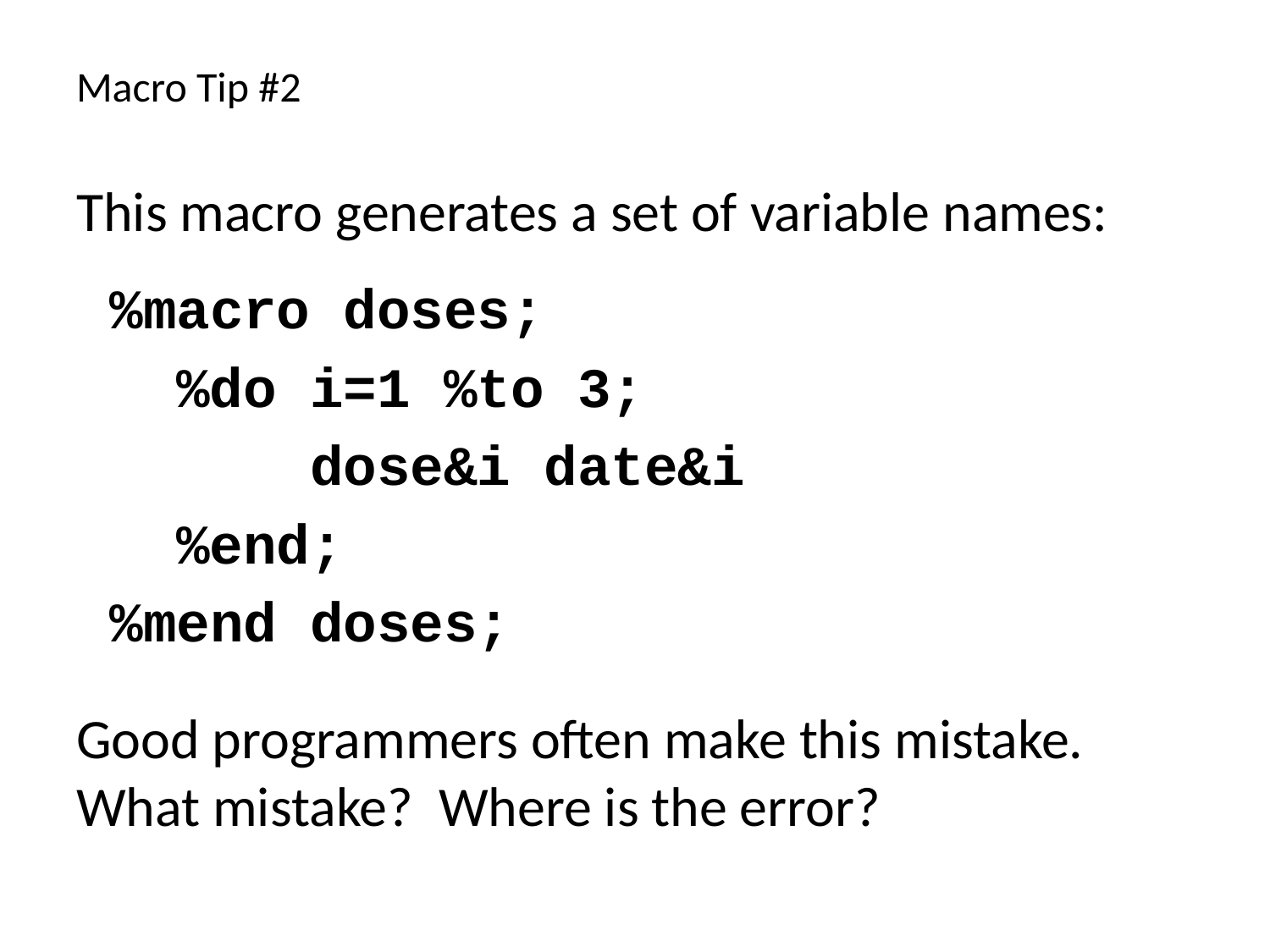

# Macro Tip #2
This macro generates a set of variable names:

 %macro doses;
   %do i=1 %to 3;
       dose&i date&i
   %end;
 %mend doses;

Good programmers often make this mistake.  What mistake?  Where is the error?